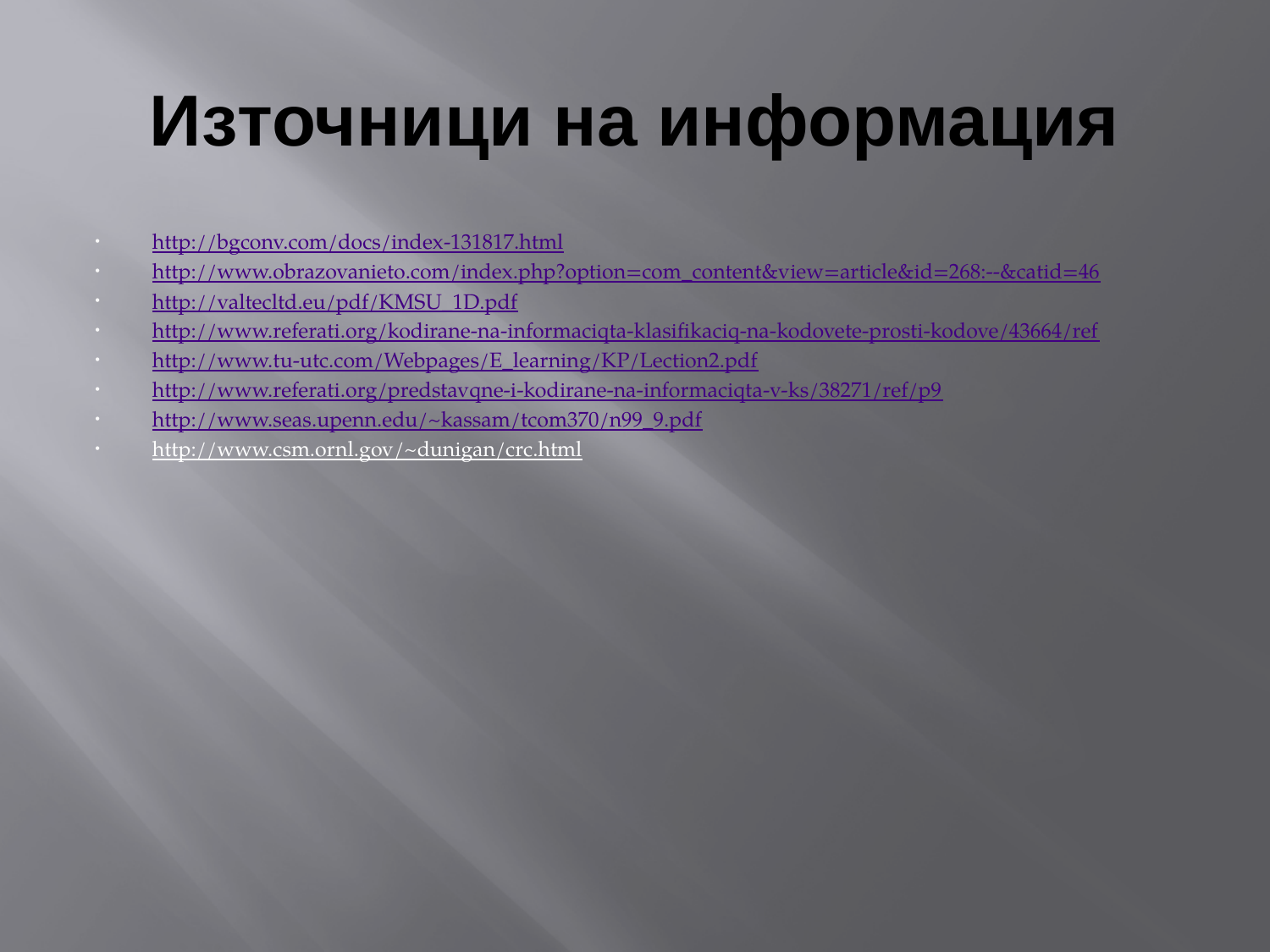

# Източници на информация
http://bgconv.com/docs/index-131817.html
http://www.obrazovanieto.com/index.php?option=com_content&view=article&id=268:--&catid=46
http://valtecltd.eu/pdf/KMSU_1D.pdf
http://www.referati.org/kodirane-na-informaciqta-klasifikaciq-na-kodovete-prosti-kodove/43664/ref
http://www.tu-utc.com/Webpages/E_learning/KP/Lection2.pdf
http://www.referati.org/predstavqne-i-kodirane-na-informaciqta-v-ks/38271/ref/p9
http://www.seas.upenn.edu/~kassam/tcom370/n99_9.pdf
http://www.csm.ornl.gov/~dunigan/crc.html